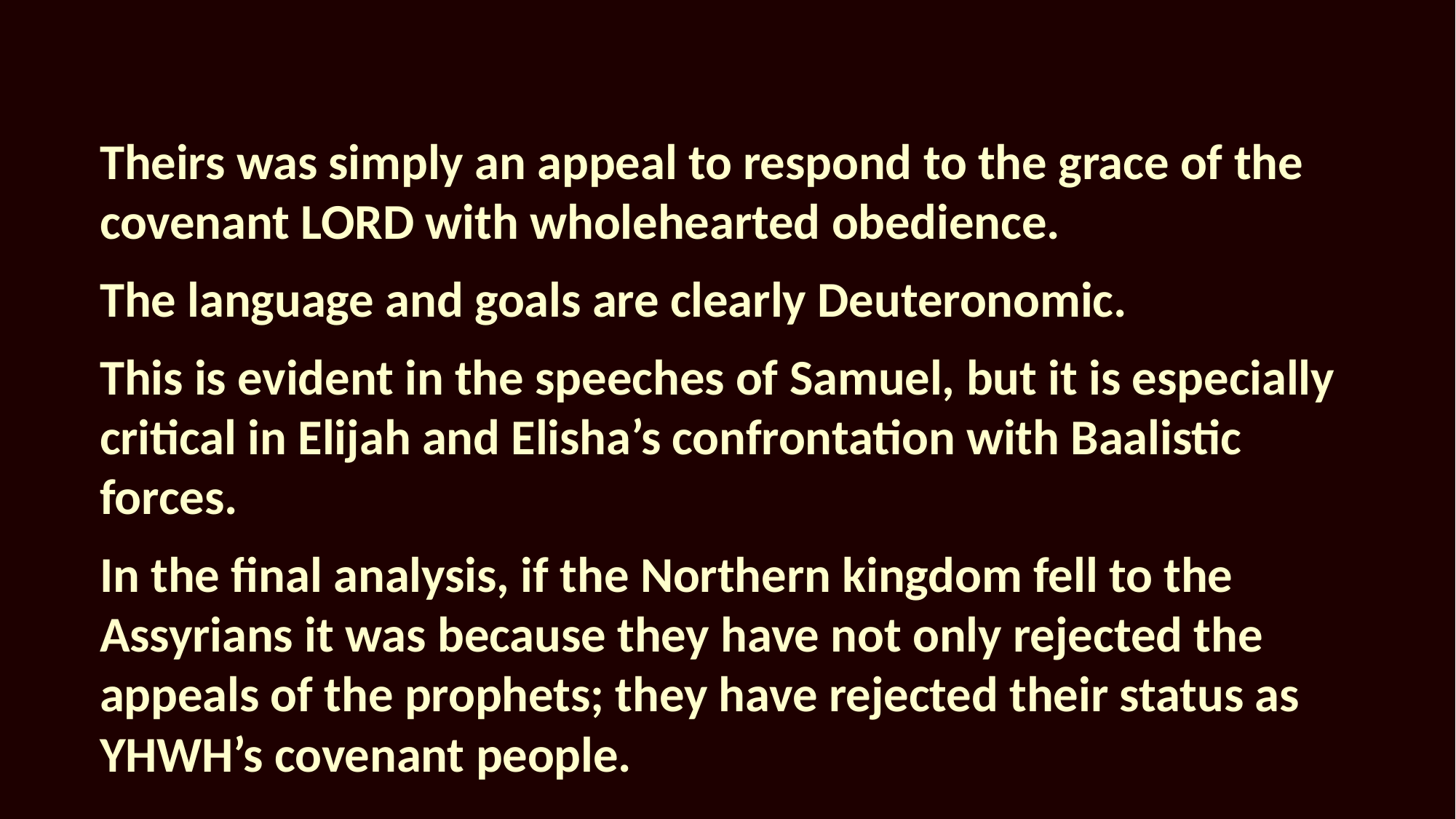

Theirs was simply an appeal to respond to the grace of the covenant LORD with wholehearted obedience.
The language and goals are clearly Deuteronomic.
This is evident in the speeches of Samuel, but it is especially critical in Elijah and Elisha’s confrontation with Baalistic forces.
In the final analysis, if the Northern kingdom fell to the Assyrians it was because they have not only rejected the appeals of the prophets; they have rejected their status as YHWH’s covenant people.